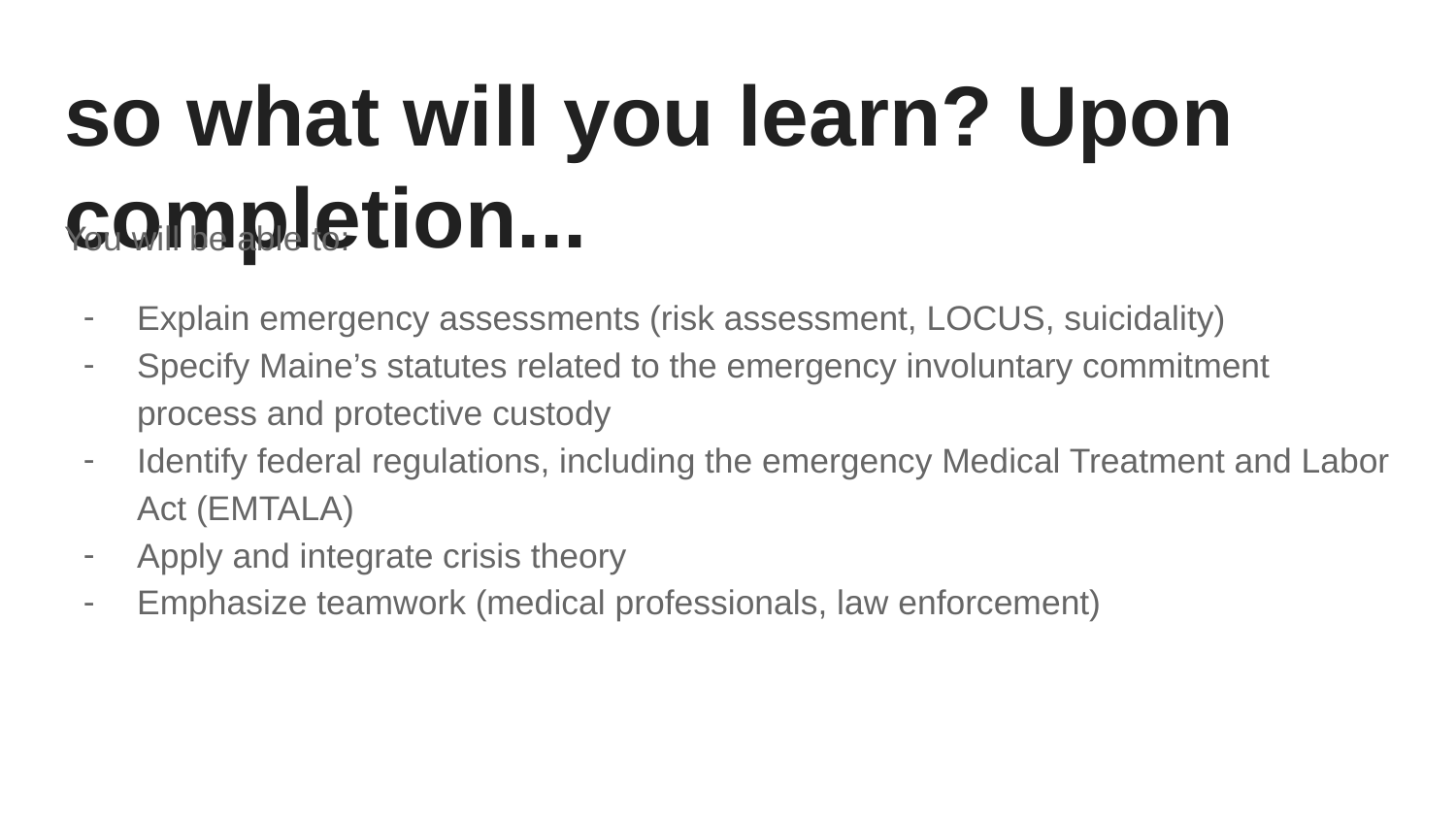

# so what will you learn? Upon completion...
You will be able to:
Explain emergency assessments (risk assessment, LOCUS, suicidality)
Specify Maine’s statutes related to the emergency involuntary commitment process and protective custody
Identify federal regulations, including the emergency Medical Treatment and Labor Act (EMTALA)
Apply and integrate crisis theory
Emphasize teamwork (medical professionals, law enforcement)